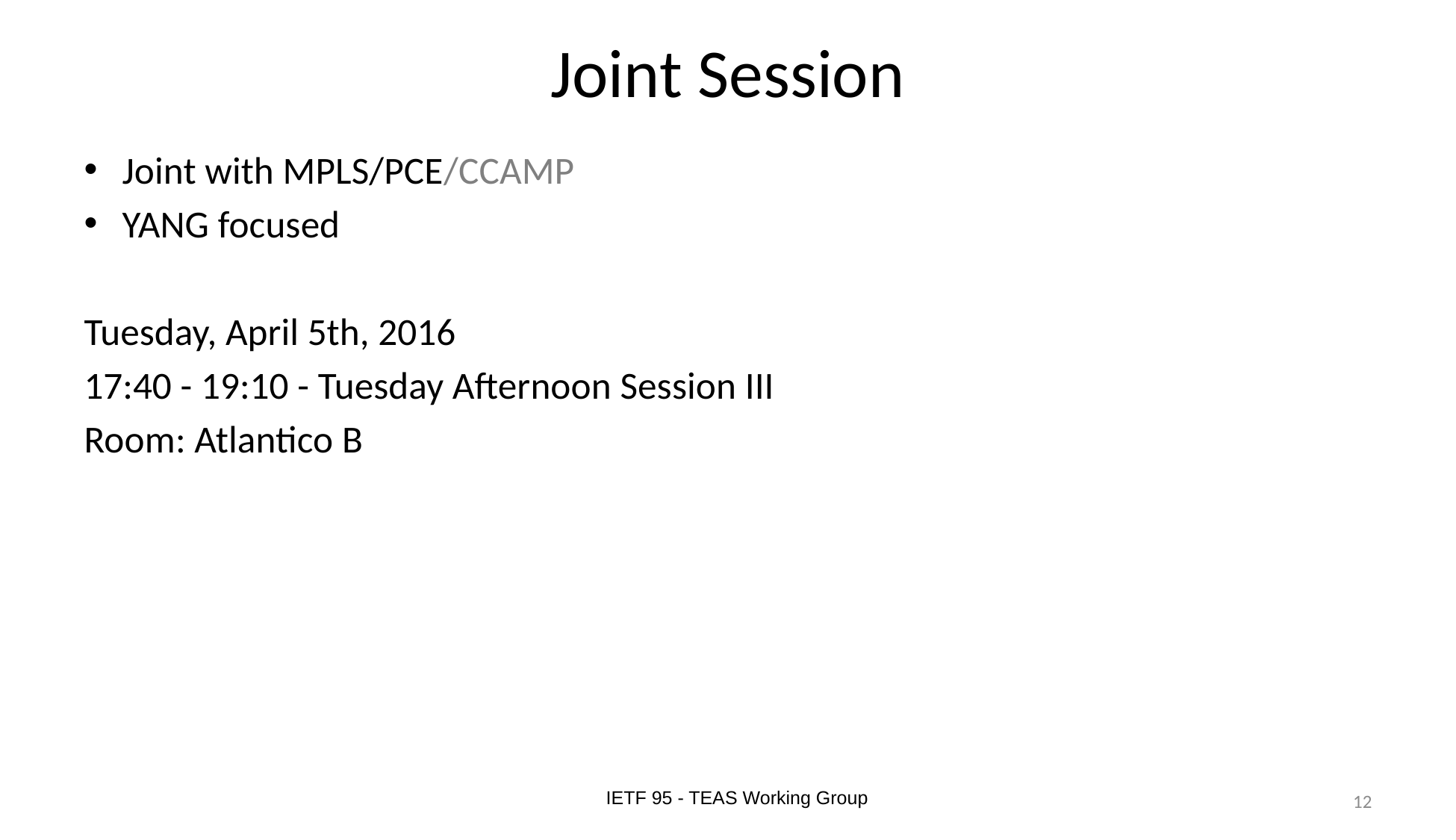

# Joint Session
Joint with MPLS/PCE/CCAMP
YANG focused

Tuesday, April 5th, 2016
17:40 - 19:10 - Tuesday Afternoon Session III
Room: Atlantico B

IETF 95 - TEAS Working Group
12